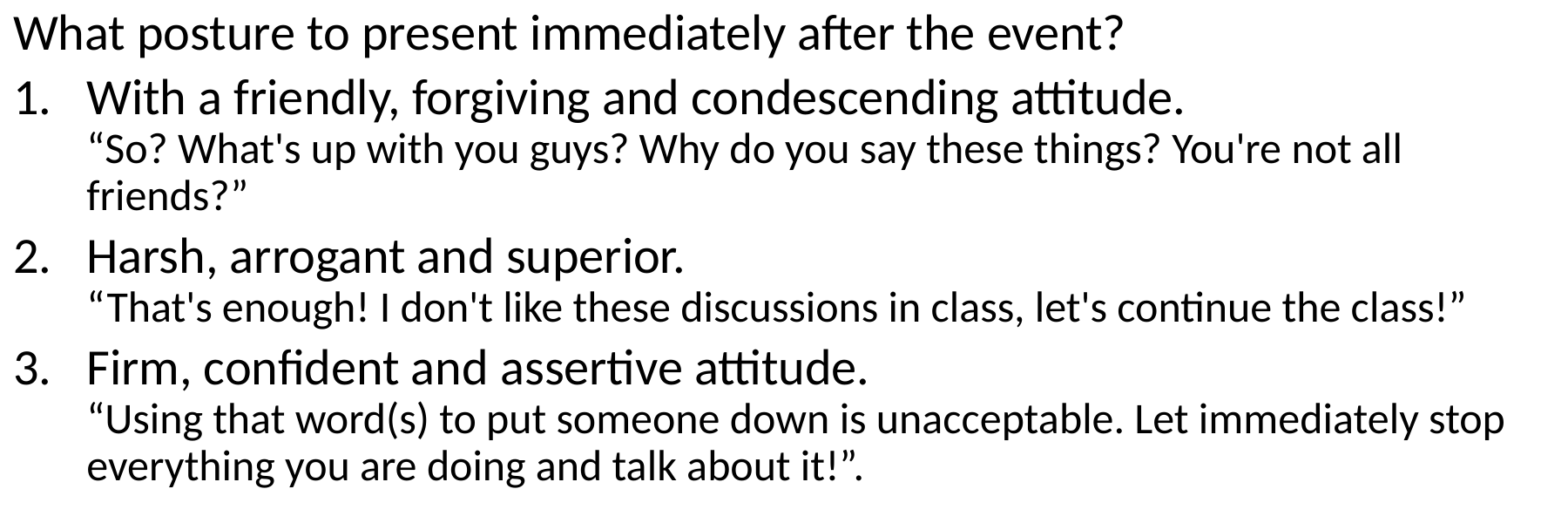

What posture to present immediately after the event?
With a friendly, forgiving and condescending attitude.
“So? What's up with you guys? Why do you say these things? You're not all friends?”
Harsh, arrogant and superior.
“That's enough! I don't like these discussions in class, let's continue the class!”
Firm, confident and assertive attitude.
“Using that word(s) to put someone down is unacceptable. Let immediately stop everything you are doing and talk about it!”.